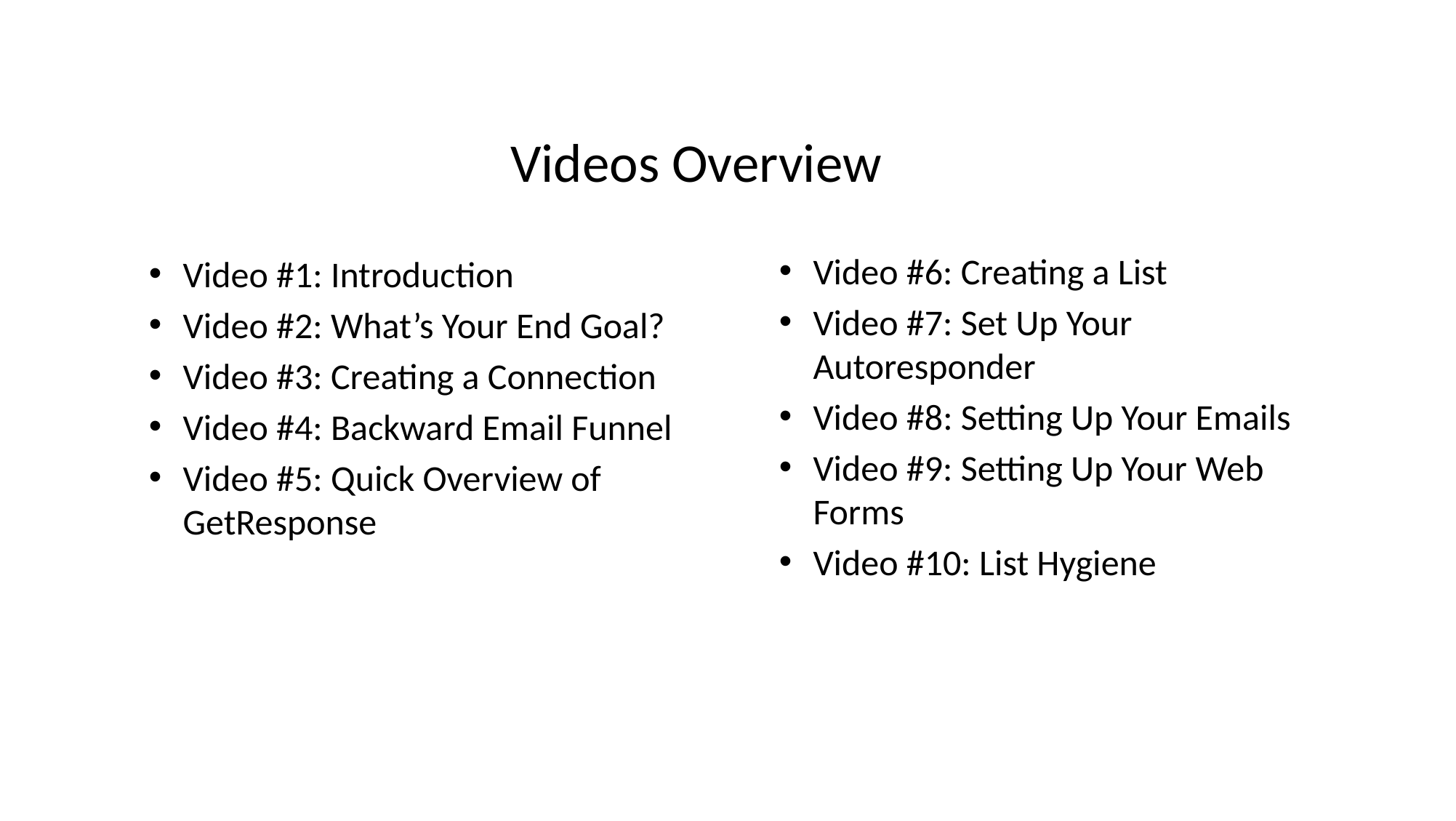

Videos Overview
Video #6: Creating a List
Video #7: Set Up Your Autoresponder
Video #8: Setting Up Your Emails
Video #9: Setting Up Your Web Forms
Video #10: List Hygiene
Video #1: Introduction
Video #2: What’s Your End Goal?
Video #3: Creating a Connection
Video #4: Backward Email Funnel
Video #5: Quick Overview of GetResponse